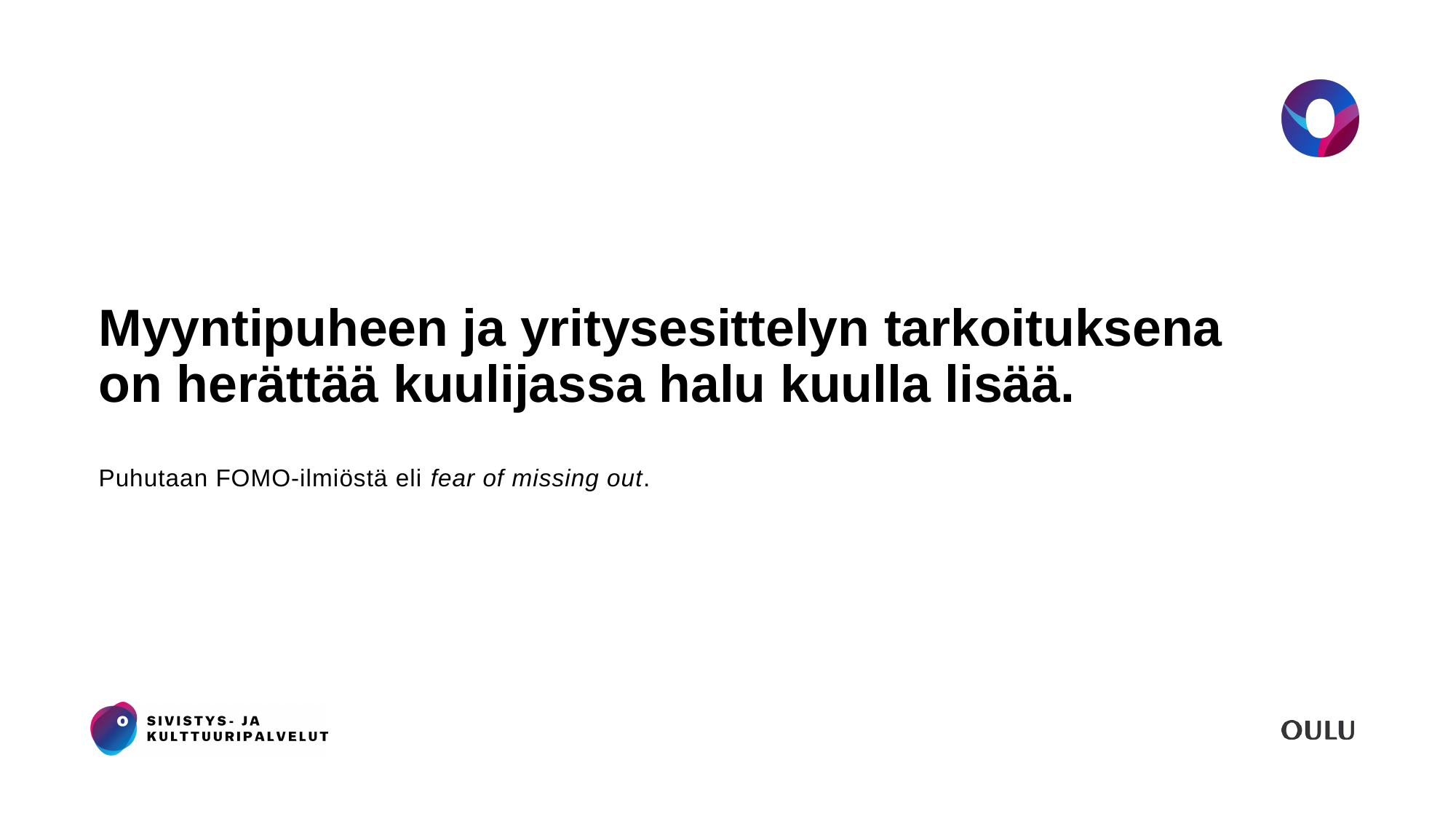

# Myyntipuheen ja yritysesittelyn tarkoituksena on herättää kuulijassa halu kuulla lisää.
23.3.2023
Puhutaan FOMO-ilmiöstä eli fear of missing out.